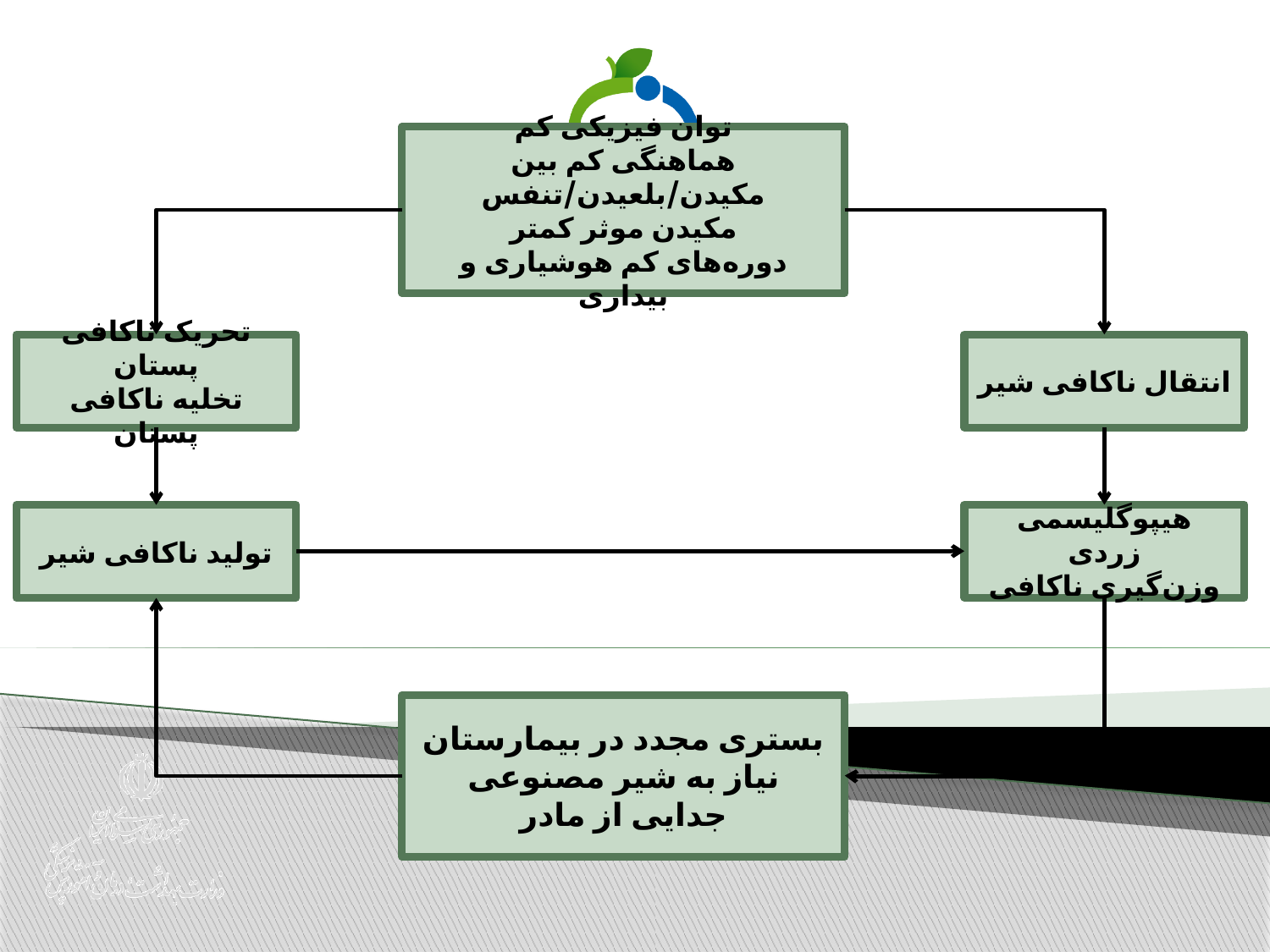

توان فیزیکی کم
هماهنگی کم بین مکیدن/بلعیدن/تنفس
مکیدن موثر کمتر
دوره‌های کم هوشیاری و بیداری
تحریک ناکافی پستان
تخلیه ناکافی پستان
انتقال ناکافی شیر
هیپوگلیسمی
زردی
وزن‌گیری ناکافی
تولید ناکافی شیر
بستری مجدد در بیمارستان
نیاز به شیر مصنوعی
جدایی از مادر